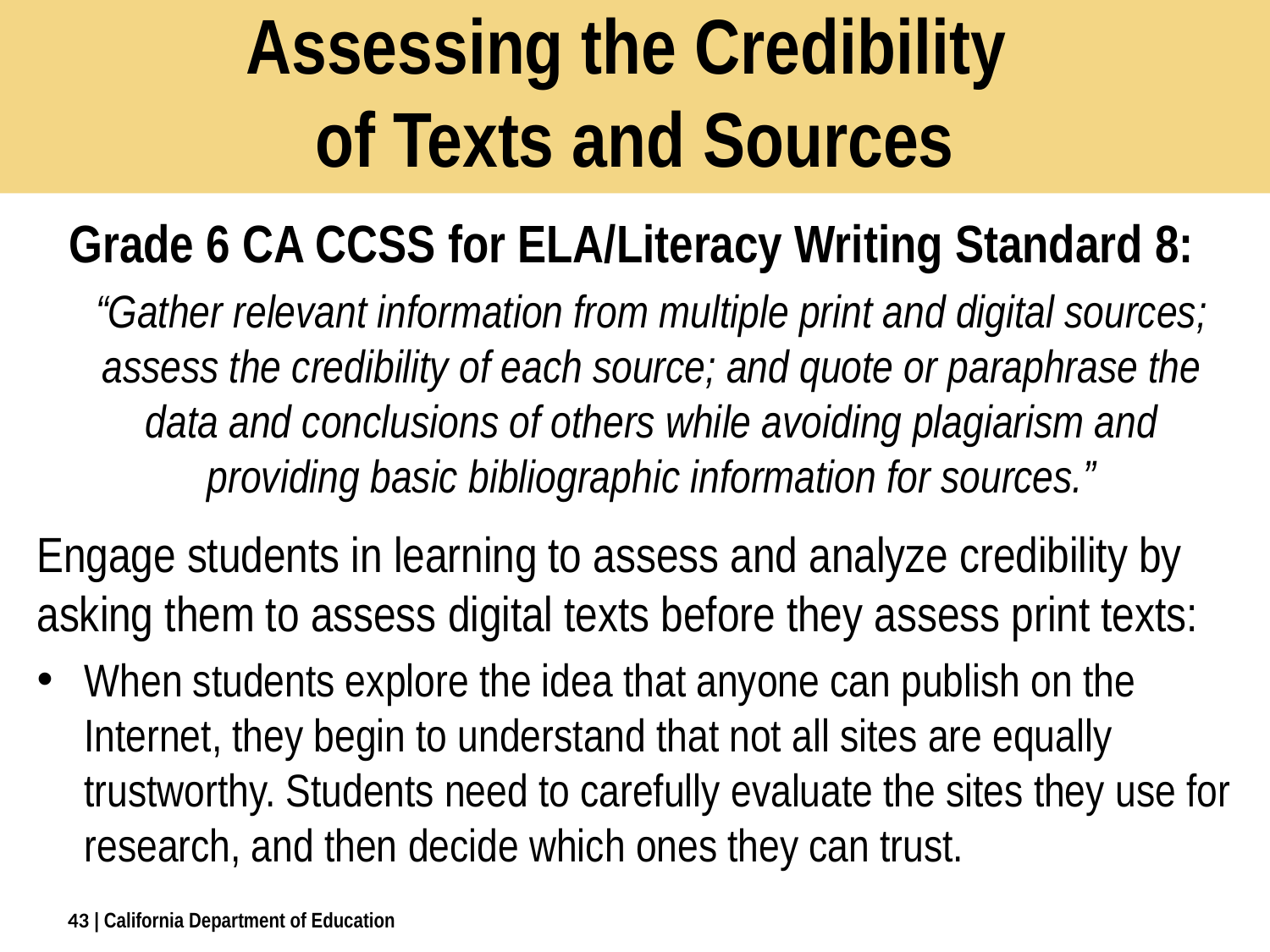

# Assessing the Credibility of Texts and Sources
Grade 6 CA CCSS for ELA/Literacy Writing Standard 8:
“Gather relevant information from multiple print and digital sources; assess the credibility of each source; and quote or paraphrase the data and conclusions of others while avoiding plagiarism and providing basic bibliographic information for sources.”
Engage students in learning to assess and analyze credibility by asking them to assess digital texts before they assess print texts:
When students explore the idea that anyone can publish on the Internet, they begin to understand that not all sites are equally trustworthy. Students need to carefully evaluate the sites they use for research, and then decide which ones they can trust.

43
| California Department of Education